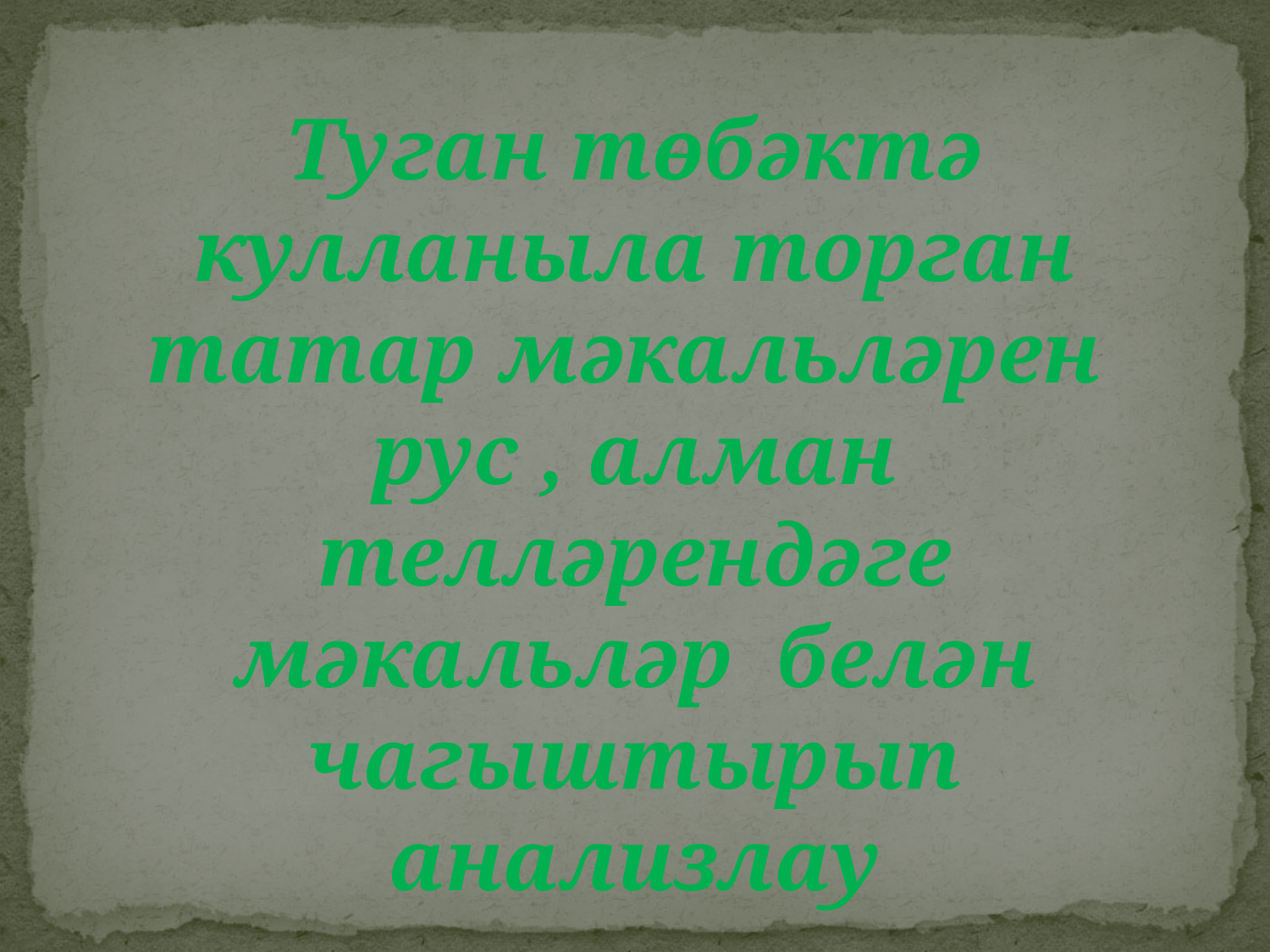

Туган төбәктә кулланыла торган татар мәкальләрен  рус , алман телләрендәге мәкальләр  белән чагыштырып анализлау